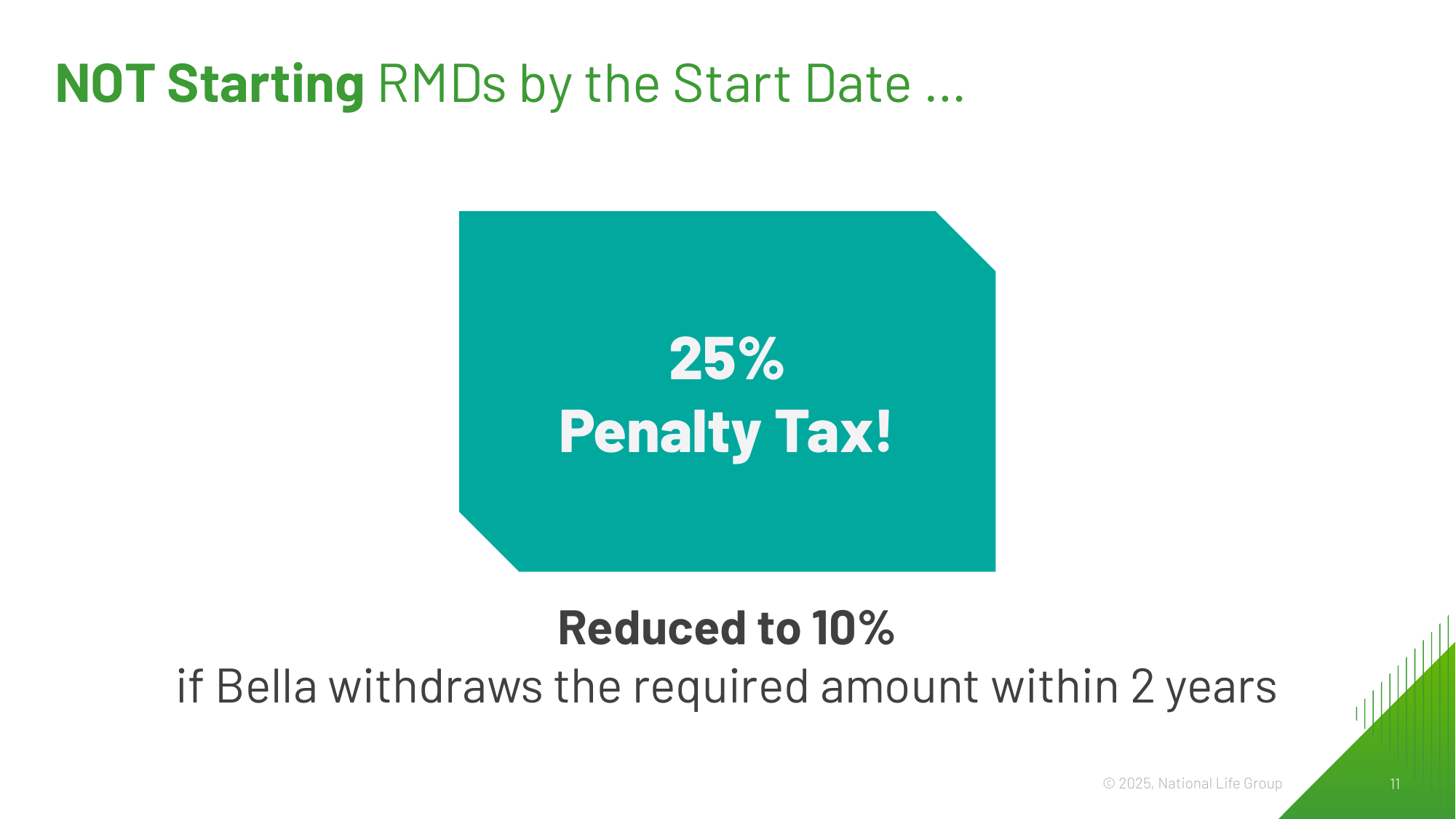

# NOT Starting RMDs by the Start Date …
25%
Penalty Tax!
Reduced to 10%
if Bella withdraws the required amount within 2 years
 11